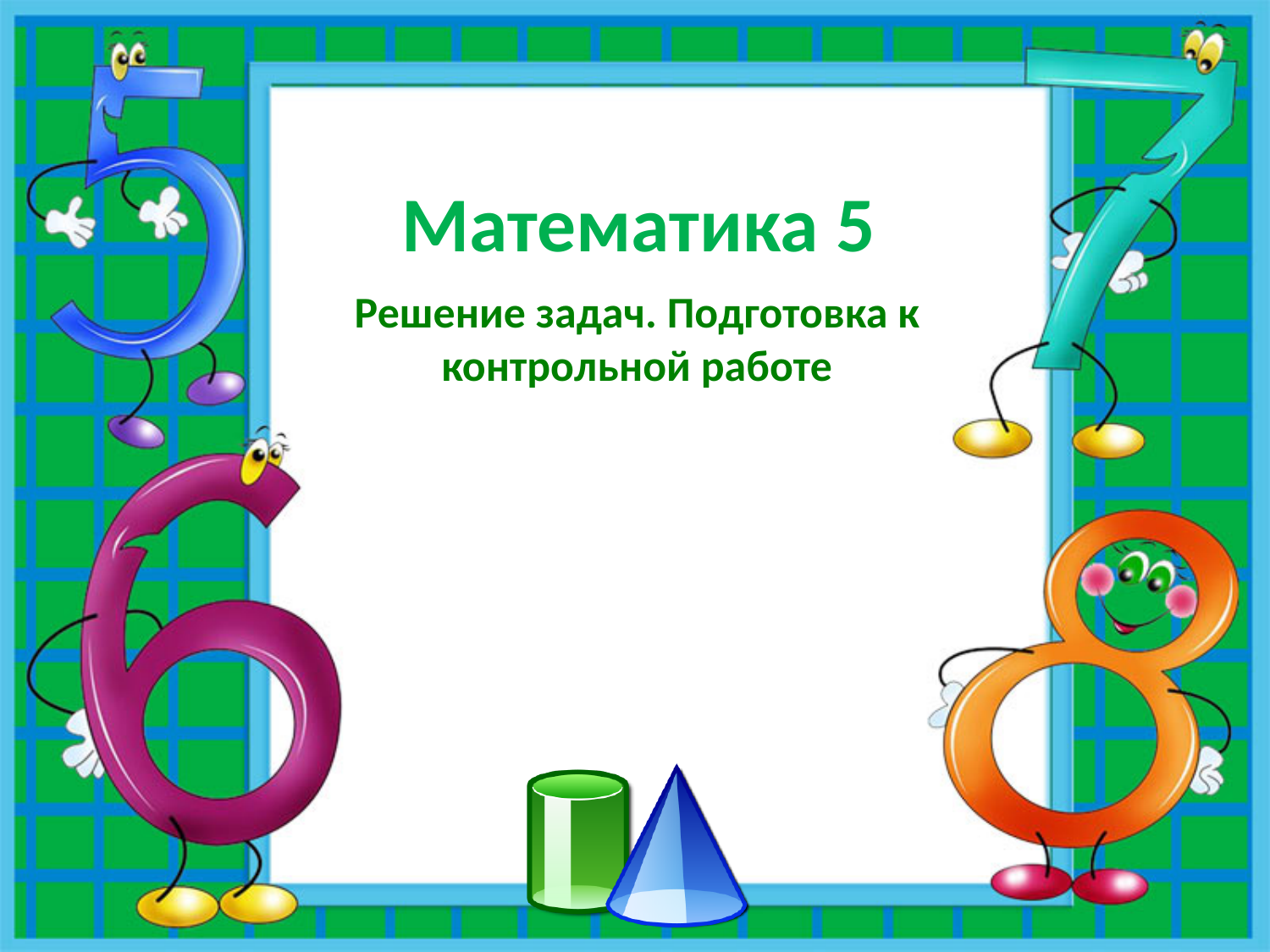

# Математика 5
Решение задач. Подготовка к контрольной работе